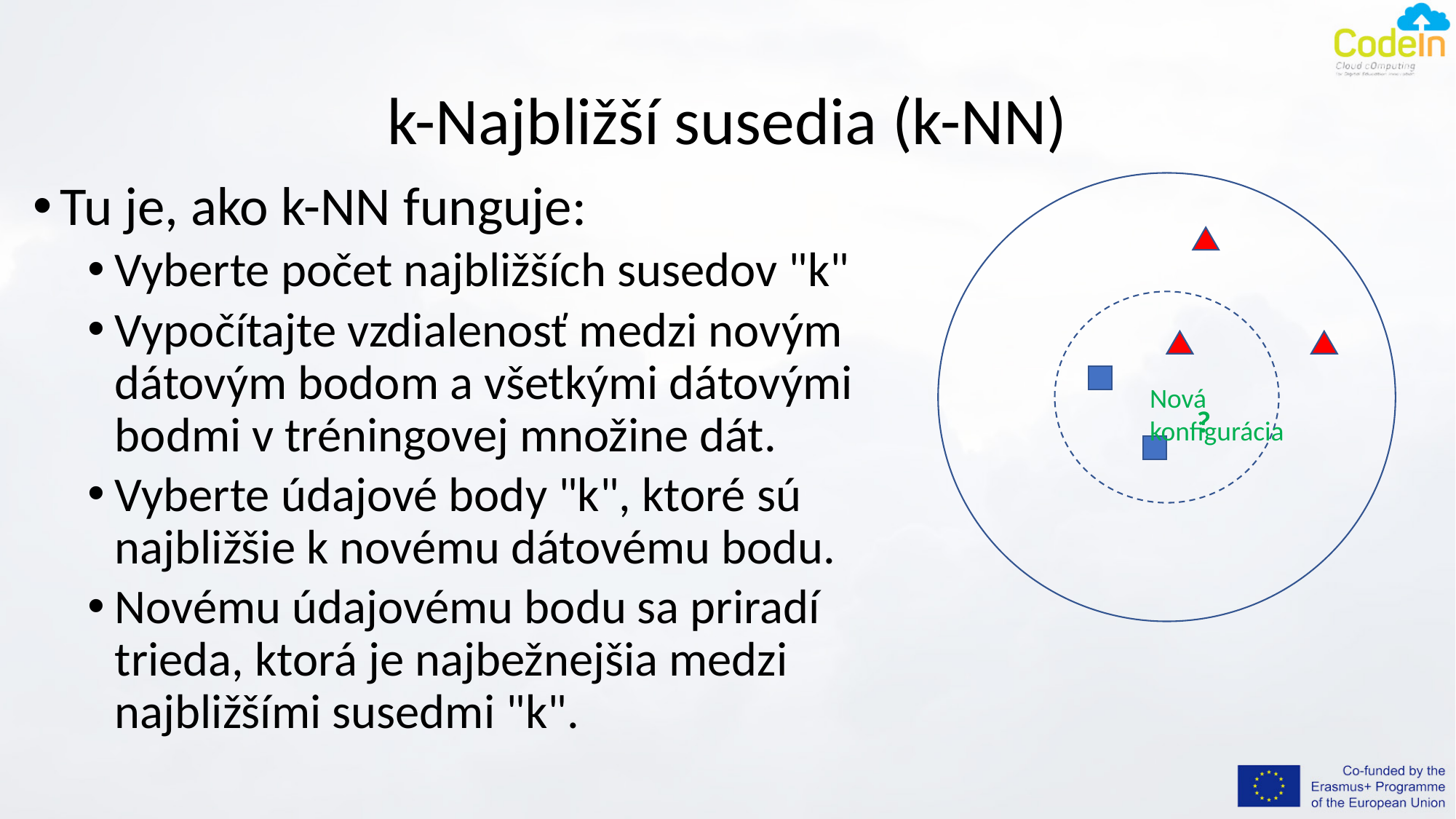

# k-Najbližší susedia (k-NN)
Tu je, ako k-NN funguje:
Vyberte počet najbližších susedov "k"
Vypočítajte vzdialenosť medzi novým dátovým bodom a všetkými dátovými bodmi v tréningovej množine dát.
Vyberte údajové body "k", ktoré sú najbližšie k novému dátovému bodu.
Novému údajovému bodu sa priradí trieda, ktorá je najbežnejšia medzi najbližšími susedmi "k".

Nová konfigurácia
?